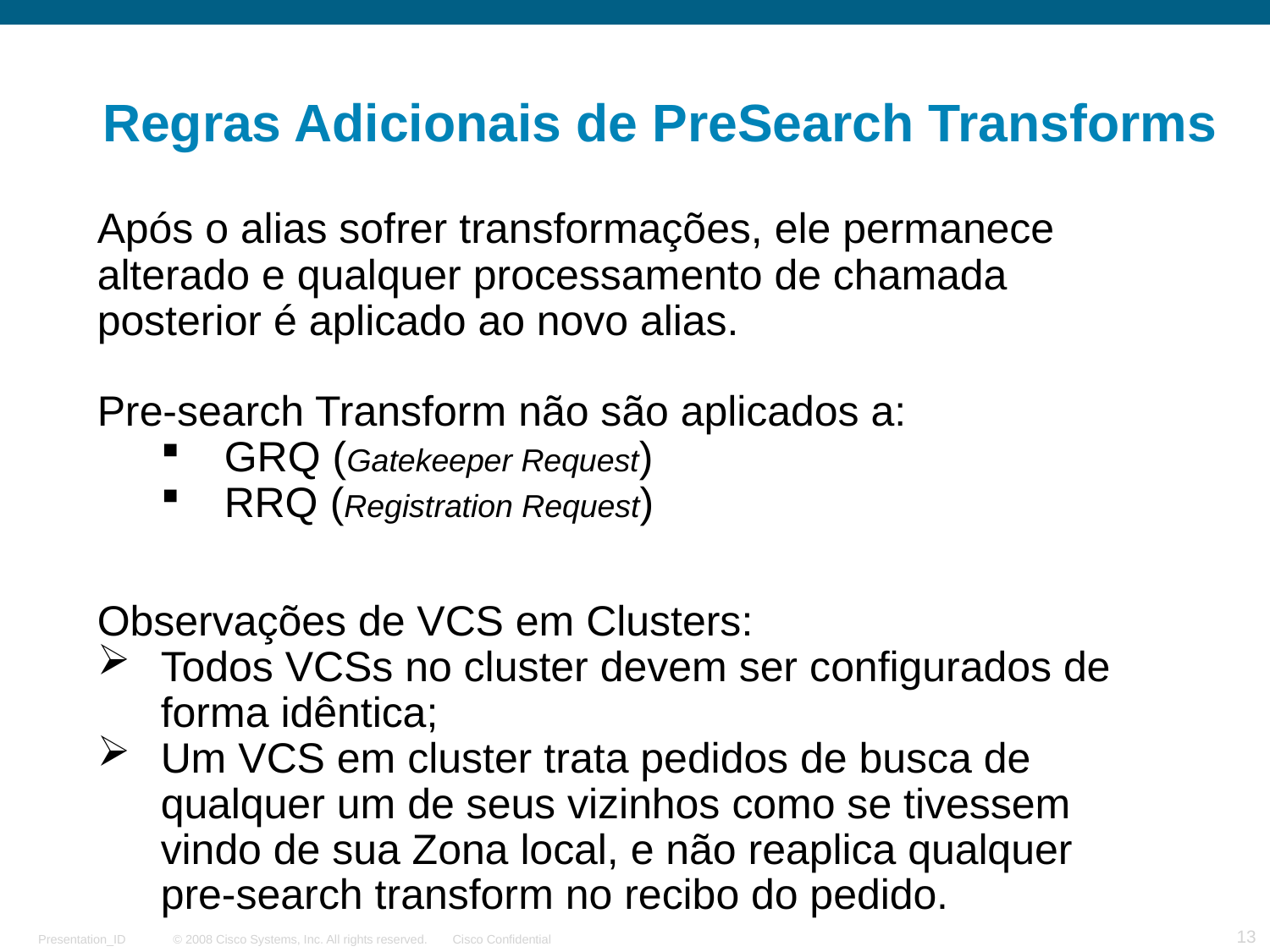

Regras Adicionais de PreSearch Transforms
Após o alias sofrer transformações, ele permanece  alterado e qualquer processamento de chamada posterior é aplicado ao novo alias.

Pre-search Transform não são aplicados a:
GRQ (Gatekeeper Request)
RRQ (Registration Request)

Observações de VCS em Clusters:
Todos VCSs no cluster devem ser configurados de forma idêntica;
Um VCS em cluster trata pedidos de busca de qualquer um de seus vizinhos como se tivessem vindo de sua Zona local, e não reaplica qualquer pre-search transform no recibo do pedido.